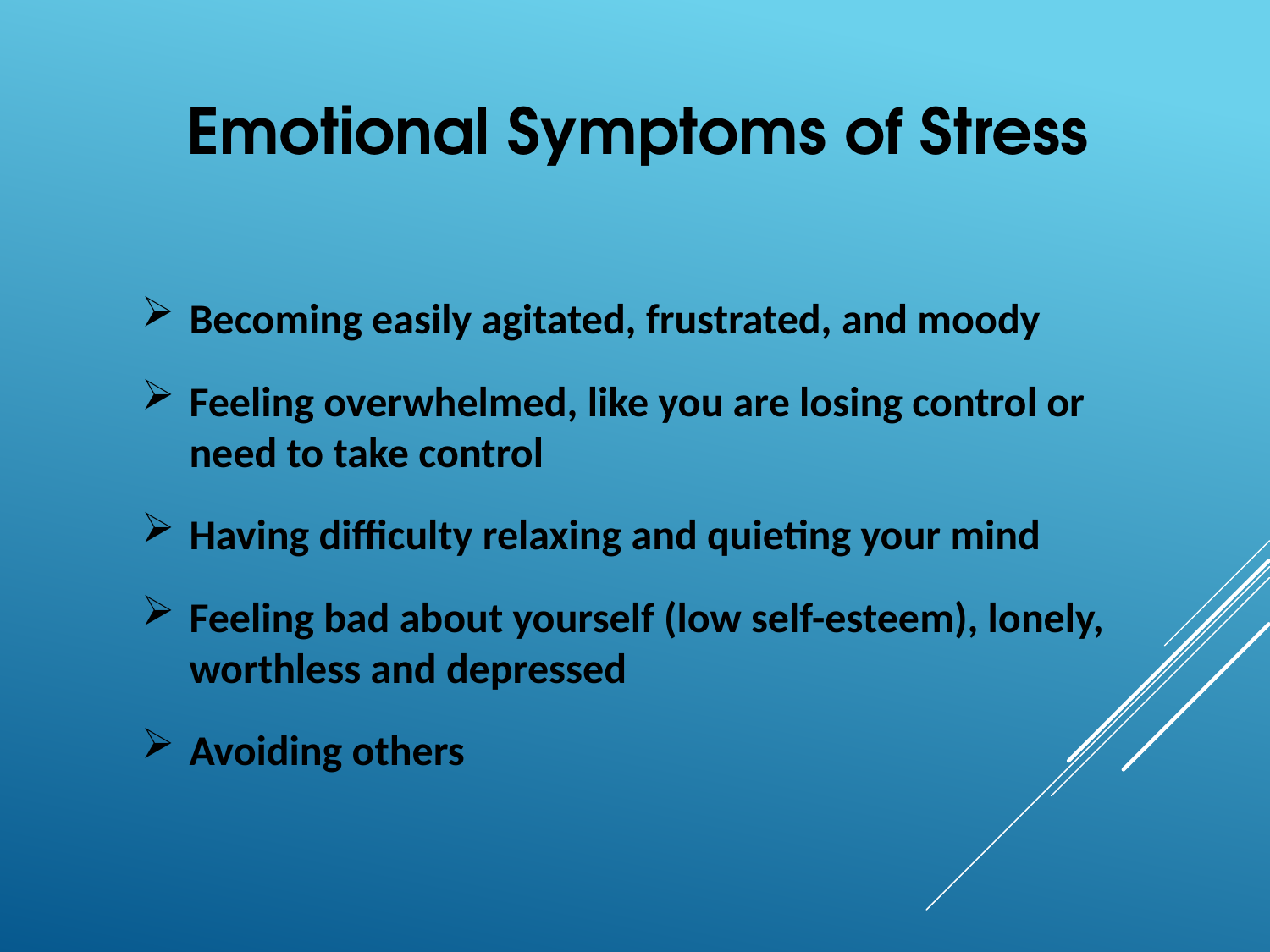

Emotional Symptoms of Stress
Becoming easily agitated, frustrated, and moody
Feeling overwhelmed, like you are losing control or need to take control
Having difficulty relaxing and quieting your mind
Feeling bad about yourself (low self-esteem), lonely, worthless and depressed
Avoiding others